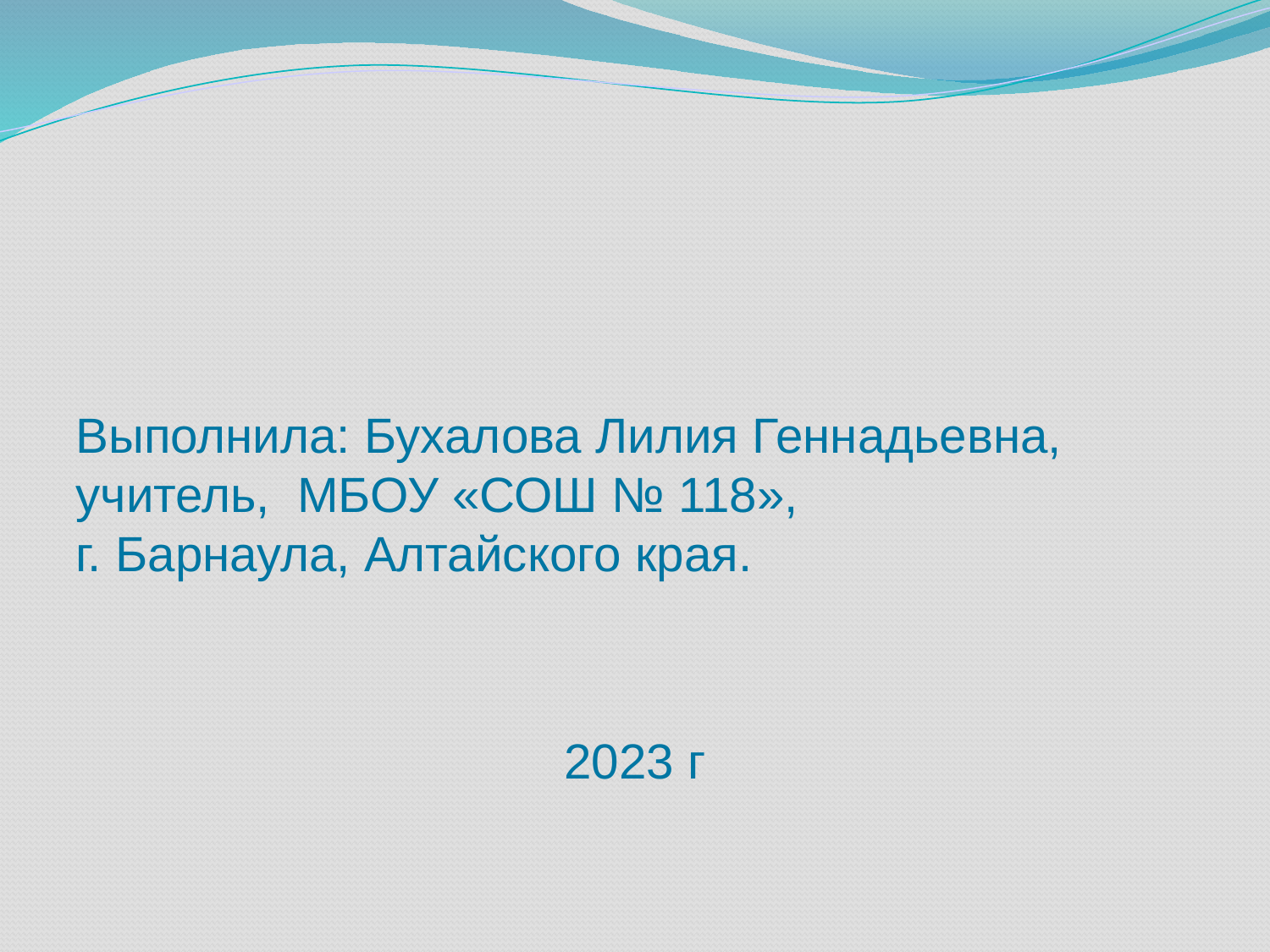

#

Выполнила: Бухалова Лилия Геннадьевна,
учитель,  МБОУ «СОШ № 118»,
г. Барнаула, Алтайского края.

2023 г